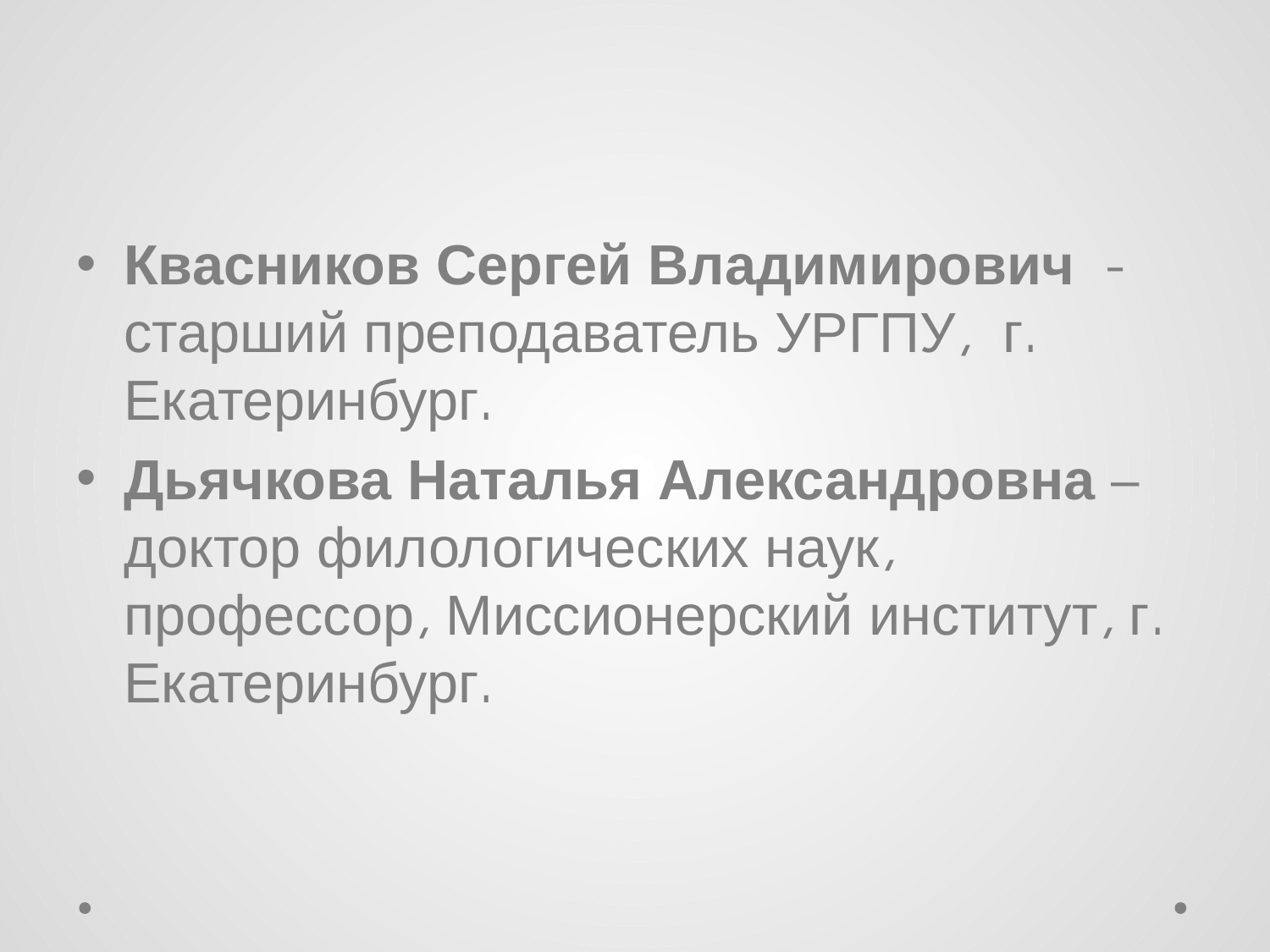

#
Квасников Сергей Владимирович  - старший преподаватель УРГПУ,  г. Екатеринбург.
Дьячкова Наталья Александровна – доктор филологических наук, профессор, Миссионерский институт, г. Екатеринбург.